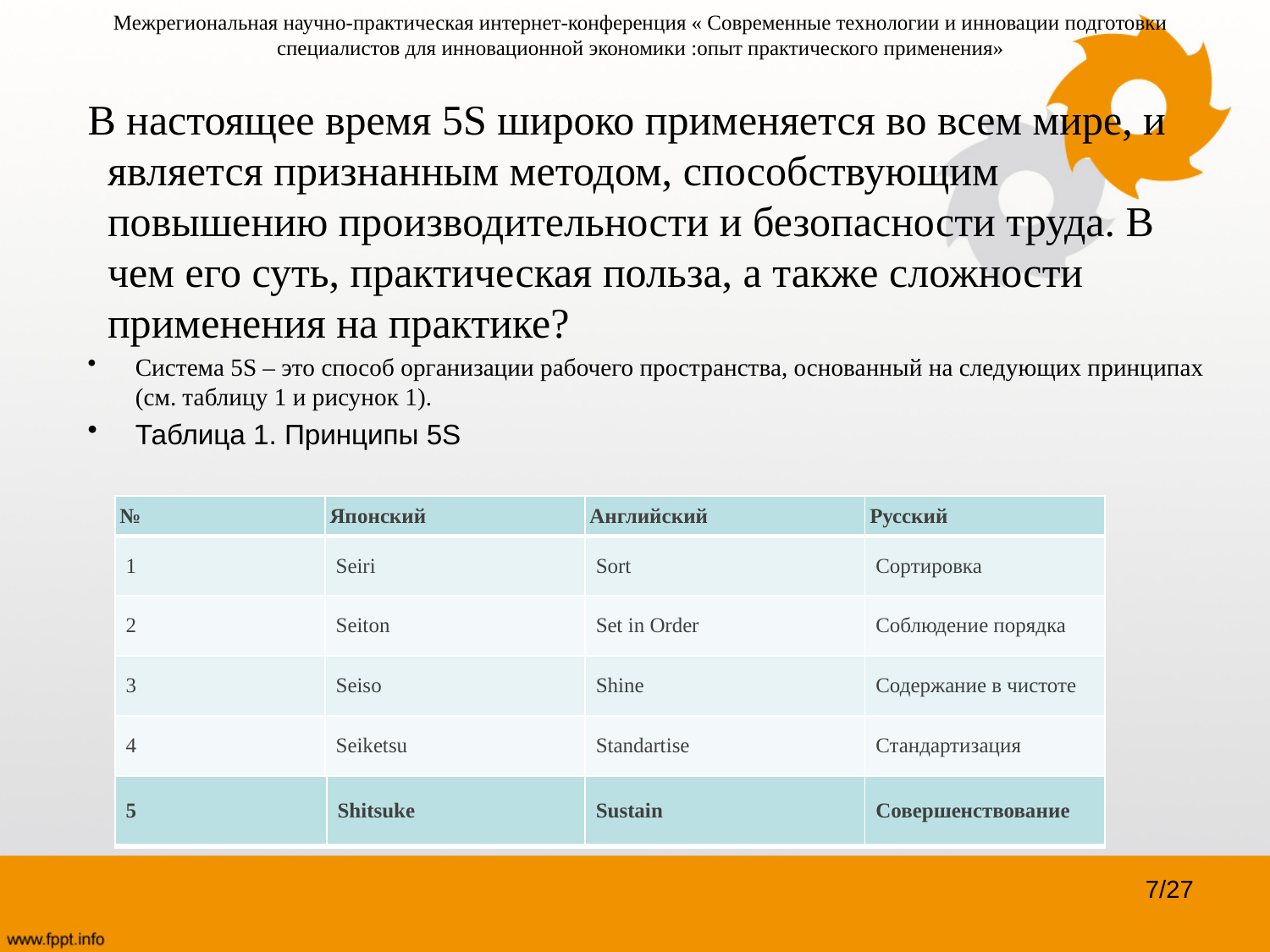

# Межрегиональная научно-практическая интернет-конференция « Современные технологии и инновации подготовки специалистов для инновационной экономики :опыт практического применения»
В настоящее время 5S широко применяется во всем мире, и является признанным методом, способствующим повышению производительности и безопасности труда. В чем его суть, практическая польза, а также сложности применения на практике?
Система 5S – это способ организации рабочего пространства, основанный на следующих принципах (см. таблицу 1 и рисунок 1).
Таблица 1. Принципы 5S

| № | Японский | Английский | Русский |
| --- | --- | --- | --- |
| 1 | Seiri | Sort | Сортировка |
| 2 | Seiton | Set in Order | Соблюдение порядка |
| 3 | Seiso | Shine | Содержание в чистоте |
| 4 | Seiketsu | Standartise | Стандартизация |
| 5 | Shitsuke | Sustain | Совершенствование |
| --- | --- | --- | --- |
7/27